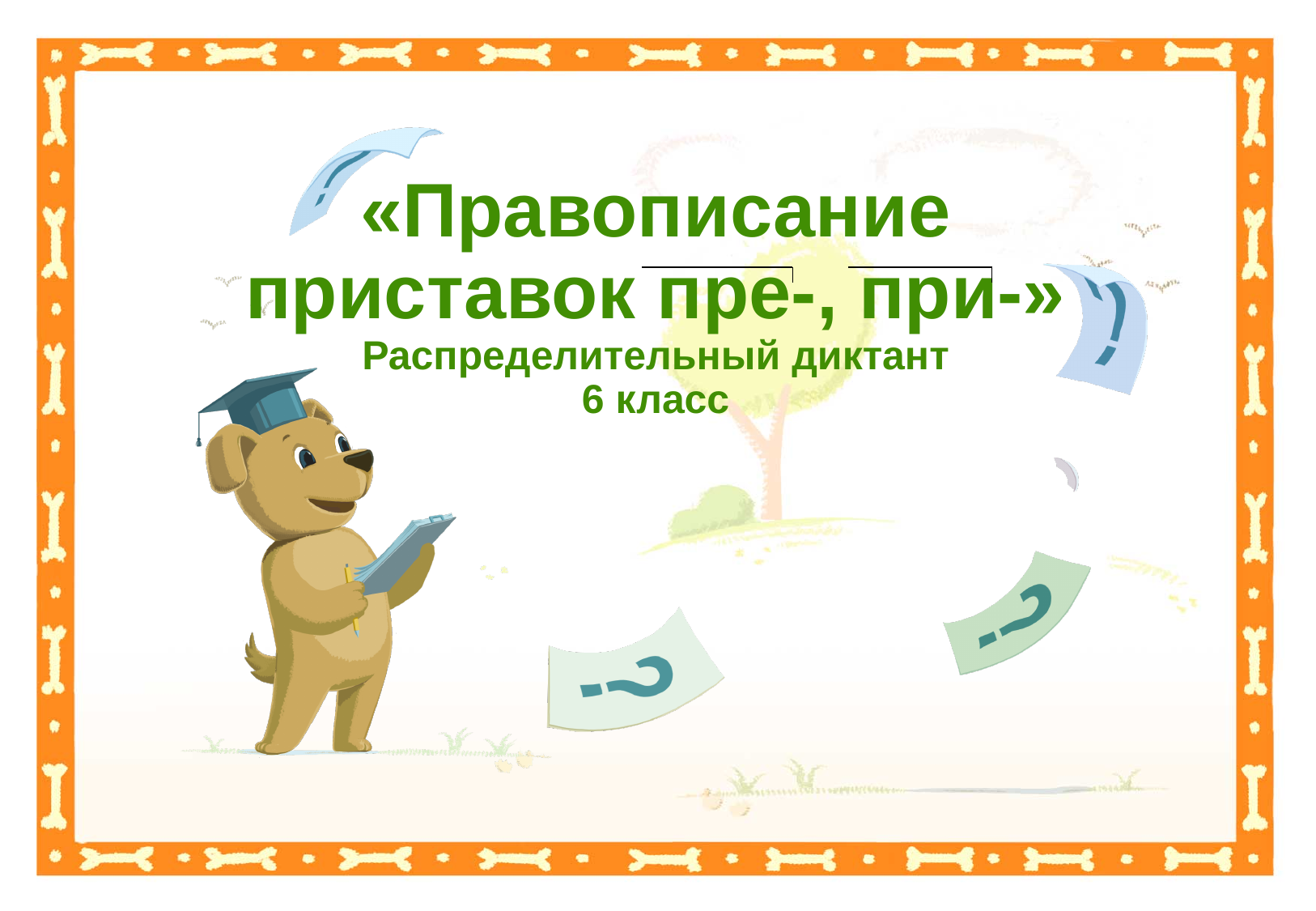

# «Правописание приставок пре-, при-» Распределительный диктант 6 класс